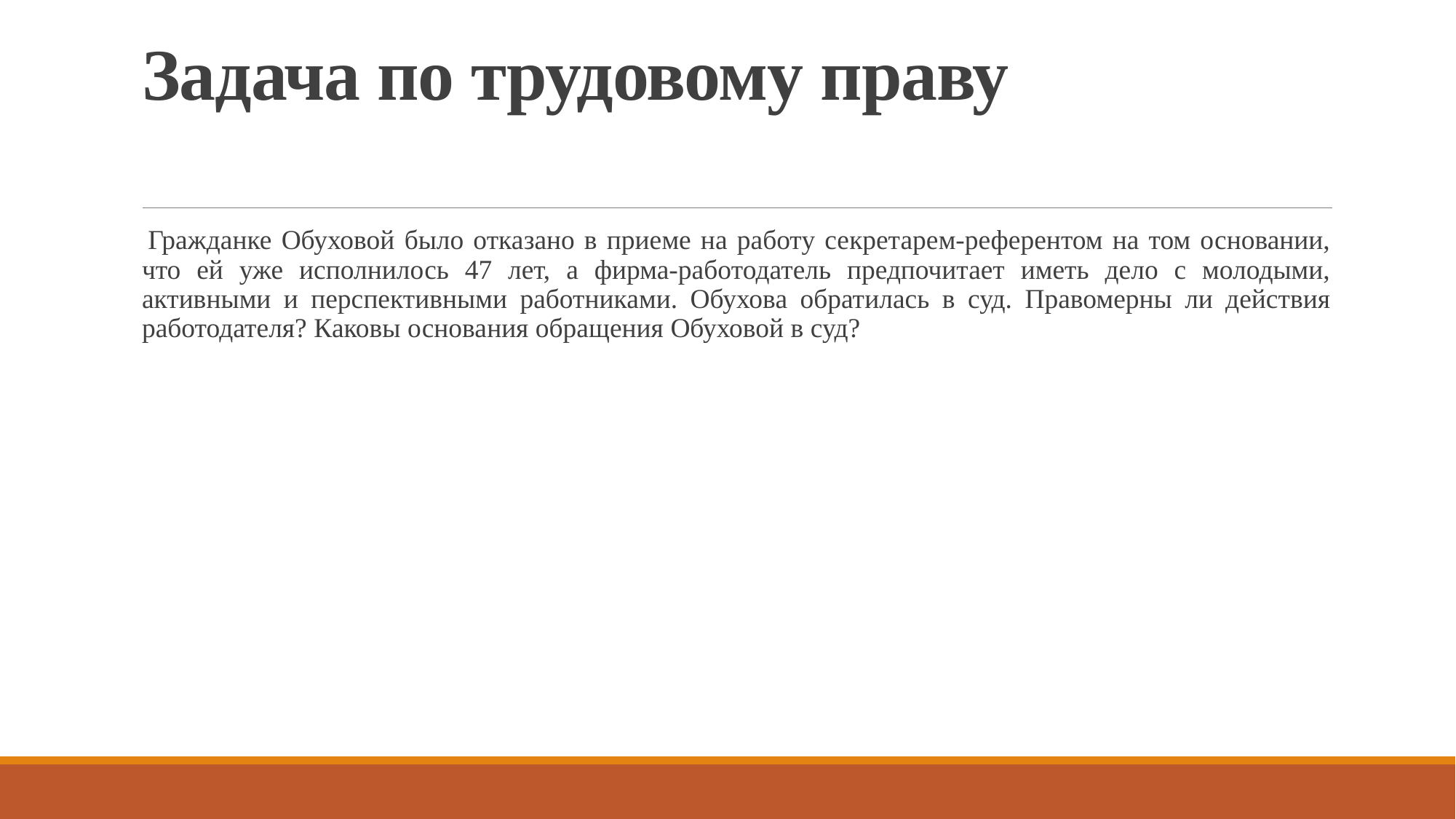

# Задача по трудовому праву
Гражданке Обуховой было отказано в приеме на работу секретарем-референтом на том основании, что ей уже исполнилось 47 лет, а фирма-работодатель предпочитает иметь дело с молодыми, активными и перспективными работниками. Обухова обратилась в суд. Правомерны ли действия работодателя? Каковы основания обращения Обуховой в суд?